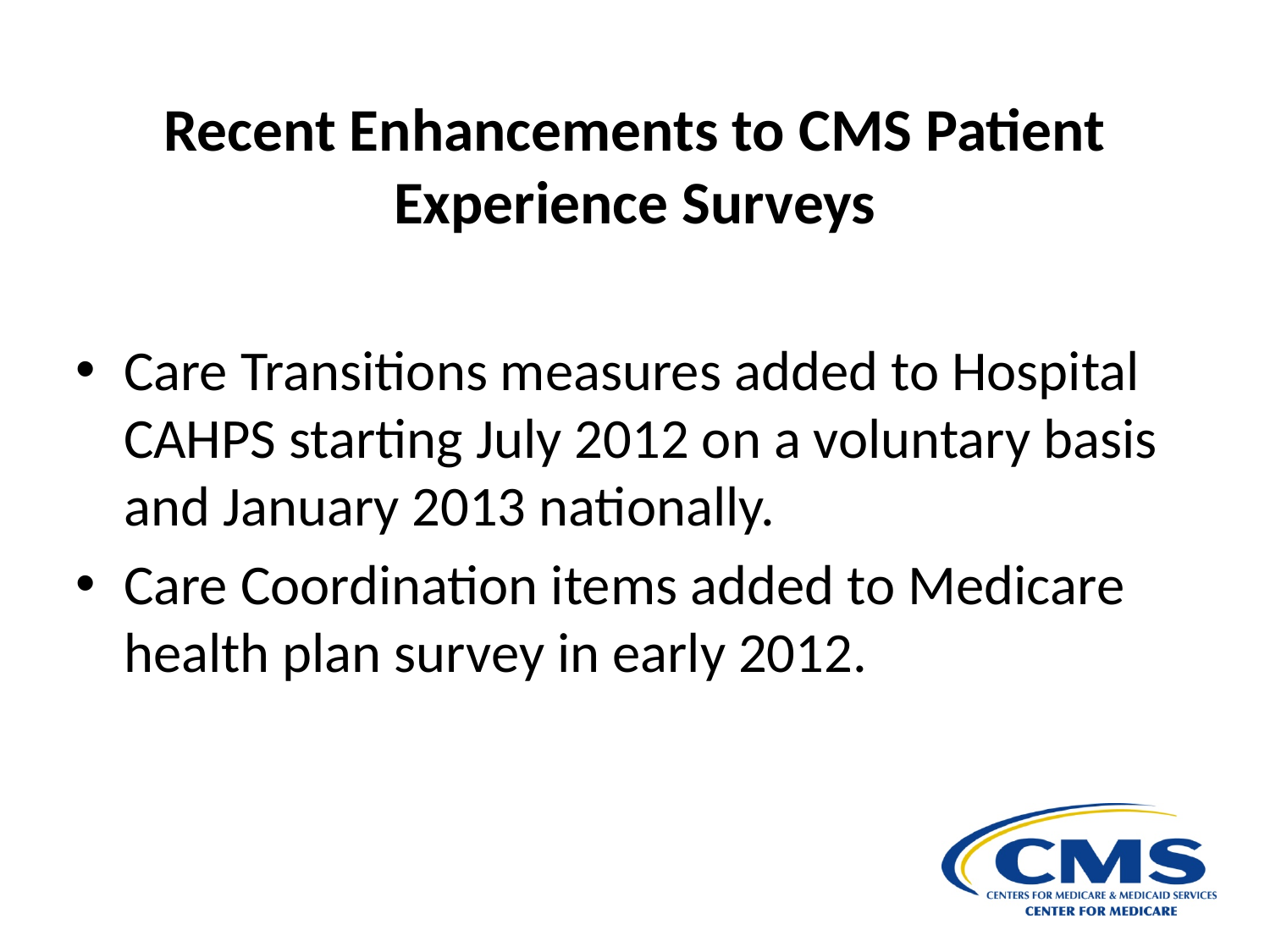

Recent Enhancements to CMS Patient Experience Surveys
Care Transitions measures added to Hospital CAHPS starting July 2012 on a voluntary basis and January 2013 nationally.
Care Coordination items added to Medicare health plan survey in early 2012.